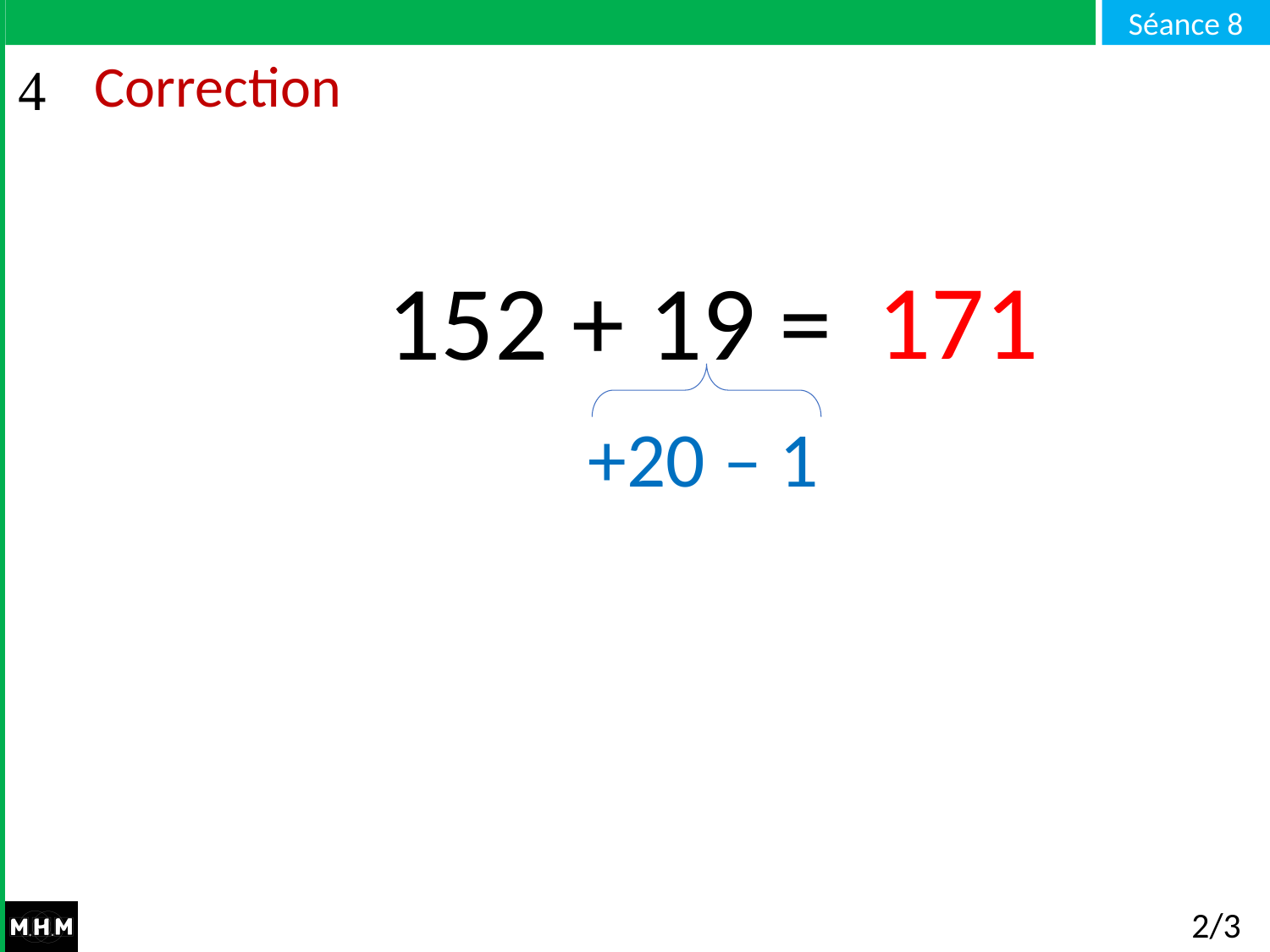

# Correction
171
152 + 19 =

+20 – 1
2/3